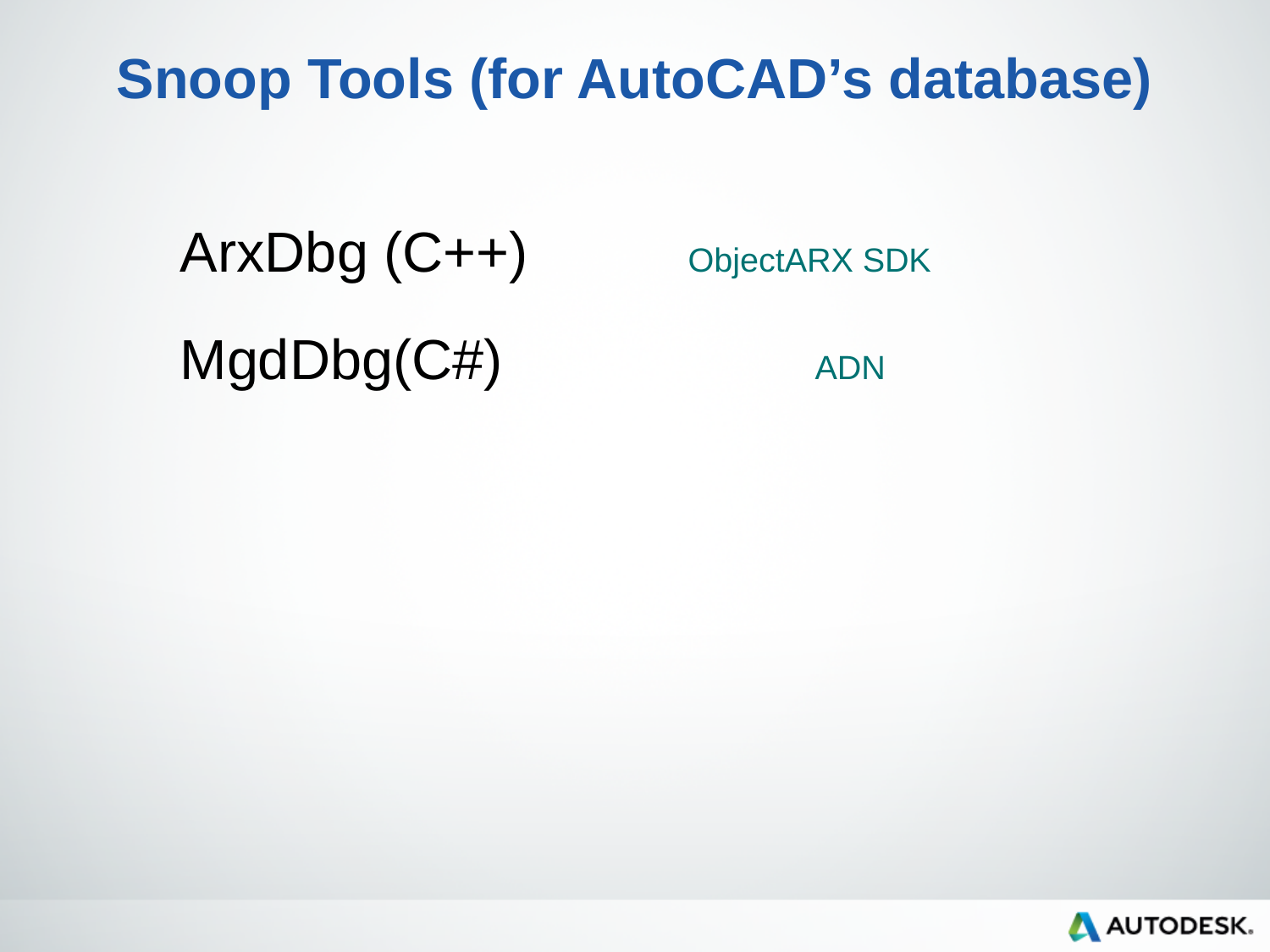

Snoop Tools (for AutoCAD’s database)
ArxDbg (C++)		ObjectARX SDK

MgdDbg(C#)			ADN